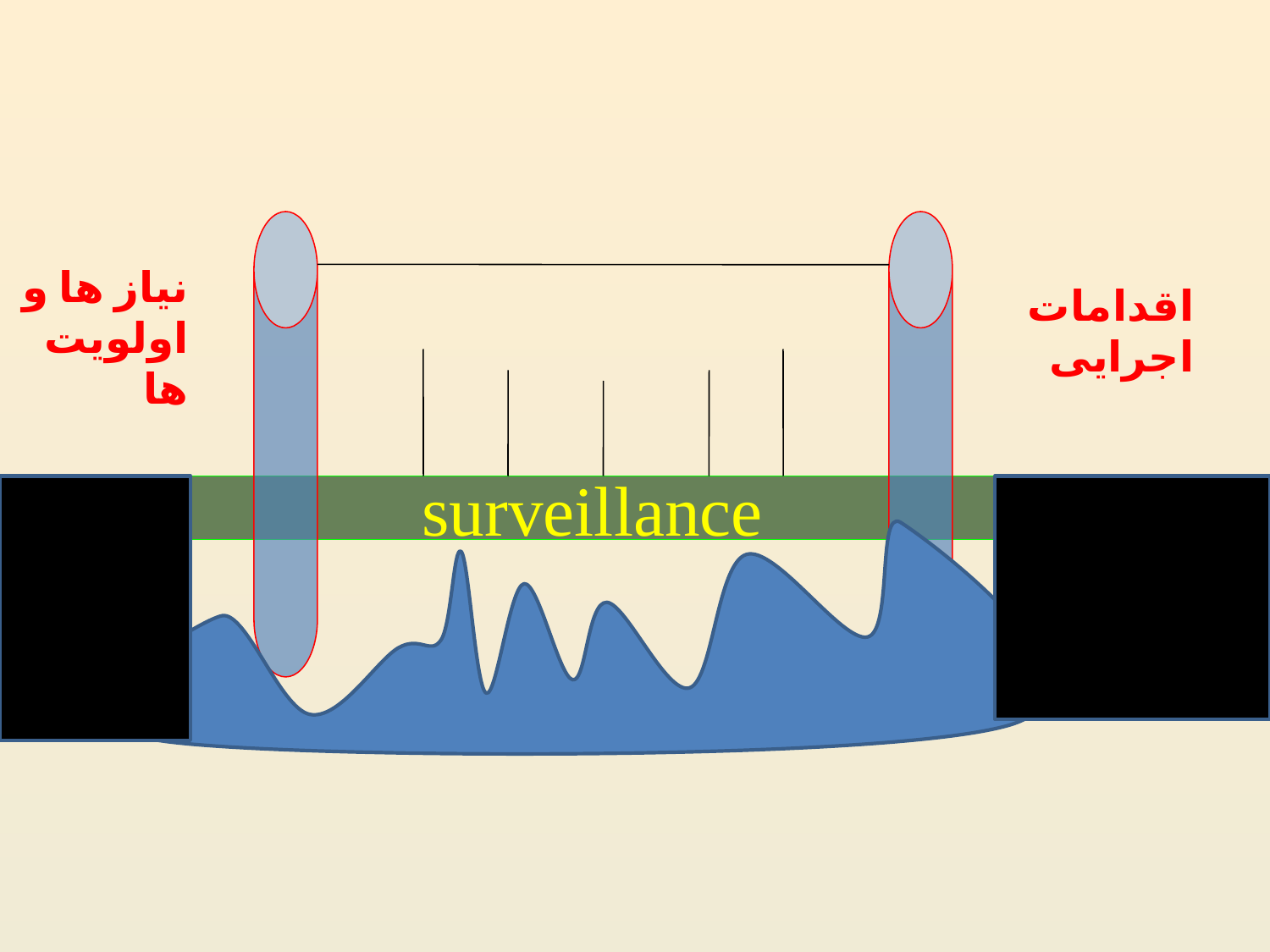

اقدامات اجرایی
نیاز ها و اولویت ها

surveillance